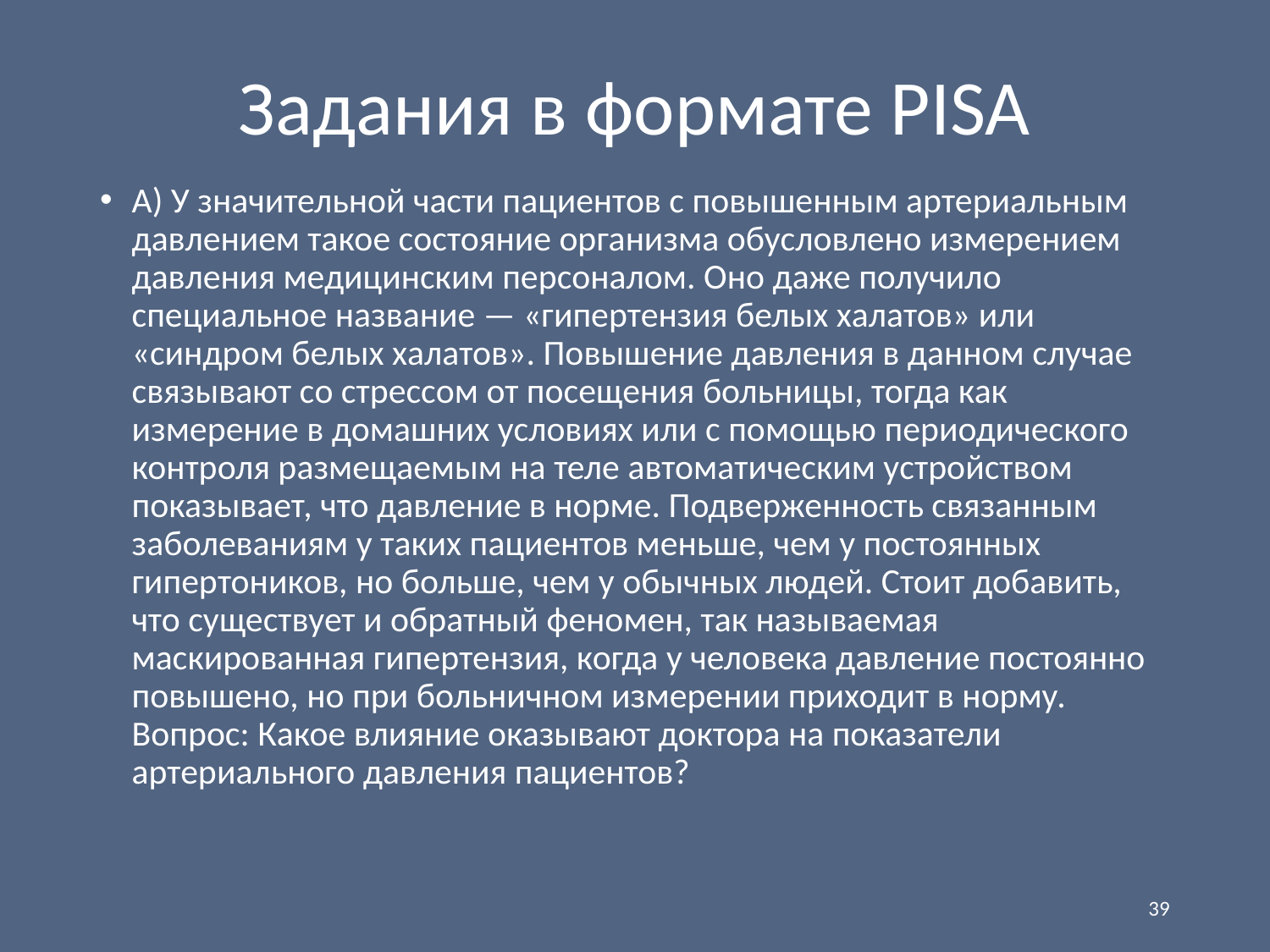

# Задания в формате PISA
А) У значительной части пациентов с повышенным артериальным давлением такое состояние организма обусловлено измерением давления медицинским персоналом. Оно даже получило специальное название — «гипертензия белых халатов» или «синдром белых халатов». Повышение давления в данном случае связывают со стрессом от посещения больницы, тогда как измерение в домашних условиях или с помощью периодического контроля размещаемым на теле автоматическим устройством показывает, что давление в норме. Подверженность связанным заболеваниям у таких пациентов меньше, чем у постоянных гипертоников, но больше, чем у обычных людей. Стоит добавить, что существует и обратный феномен, так называемая маскированная гипертензия, когда у человека давление постоянно повышено, но при больничном измерении приходит в норму. Вопрос: Какое влияние оказывают доктора на показатели артериального давления пациентов?

39